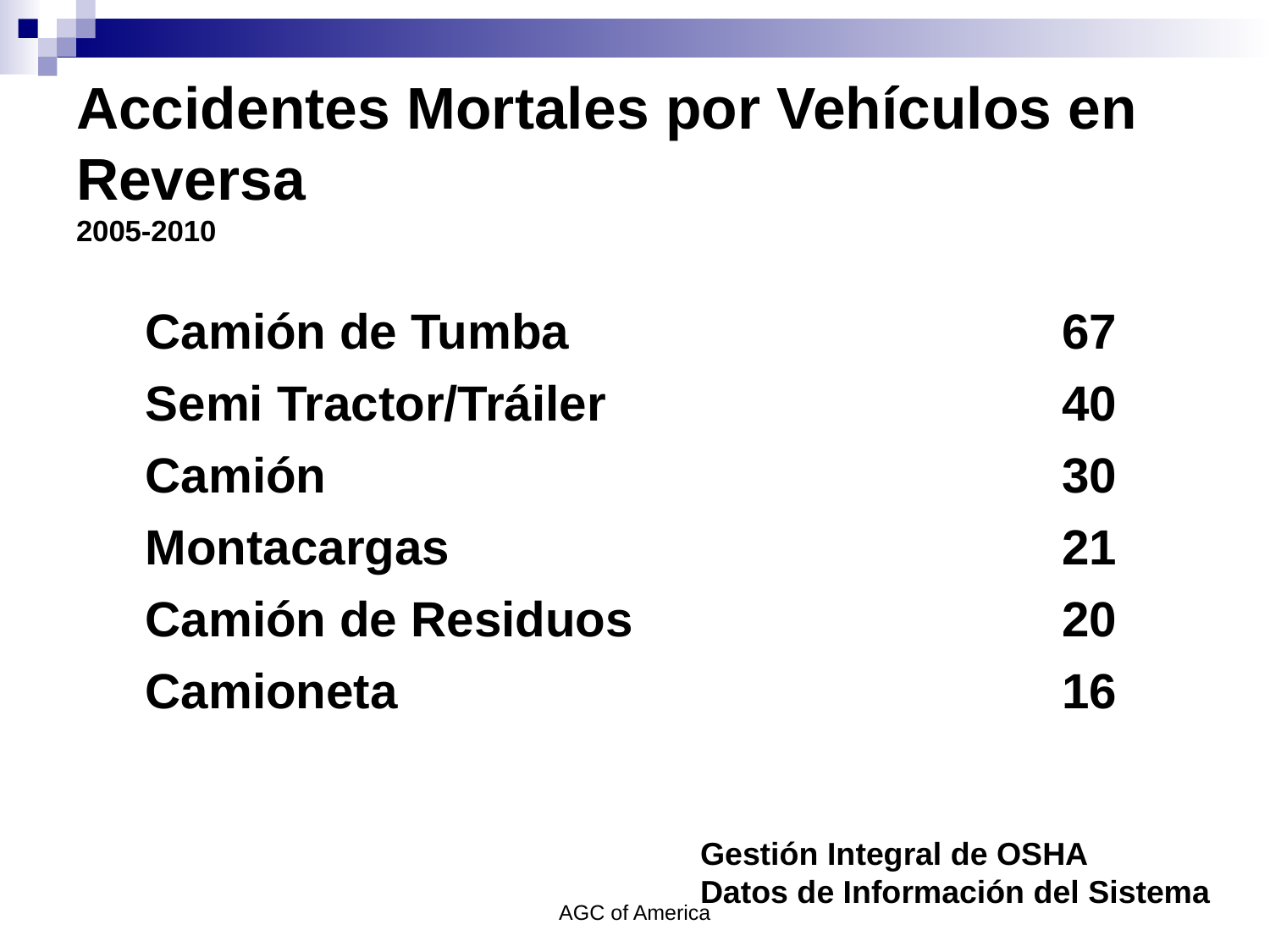

# Accidentes Mortales por Vehículos en Reversa 2005-2010
| Camión de Tumba | 67 |
| --- | --- |
| Semi Tractor/Tráiler | 40 |
| Camión | 30 |
| Montacargas | 21 |
| Camión de Residuos | 20 |
| Camioneta | 16 |

Gestión Integral de OSHA
Datos de Información del Sistema

AGC of America